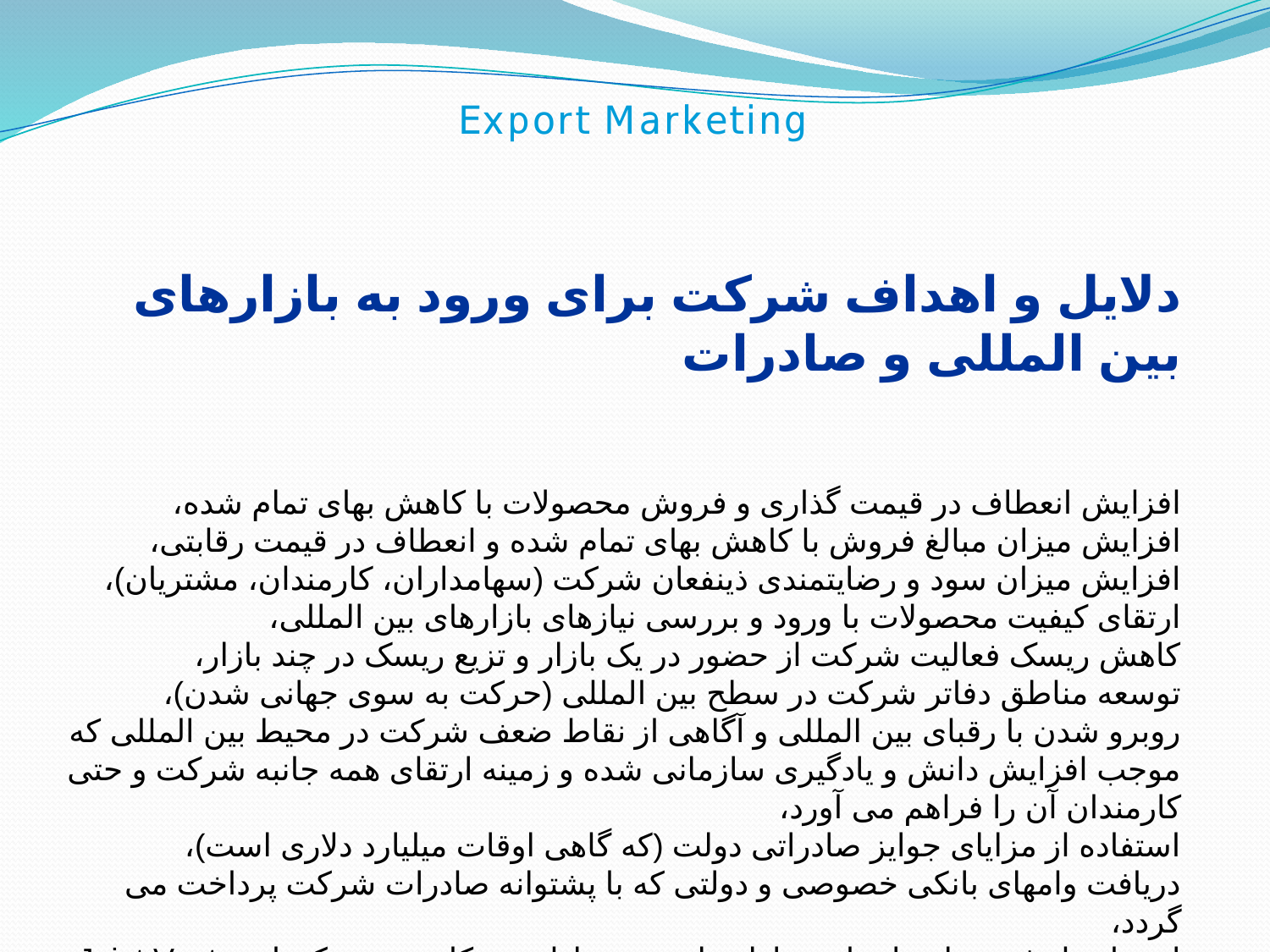

Export Marketing
دلايل و اهداف شرکت برای ورود به بازارهای بین المللی و صادرات

افزایش انعطاف در قیمت گذاری و فروش محصولات با کاهش بهای تمام شده،
افزایش میزان مبالغ فروش با کاهش بهای تمام شده و انعطاف در قیمت رقابتی،
افزایش میزان سود و رضایتمندی ذینفعان شرکت (سهامداران، کارمندان، مشتریان)،
ارتقای کیفیت محصولات با ورود و بررسی نیازهای بازارهای بین المللی،
کاهش ریسک فعالیت شرکت از حضور در یک بازار و تزیع ریسک در چند بازار،
توسعه مناطق دفاتر شرکت در سطح بین المللی (حرکت به سوی جهانی شدن)،
روبرو شدن با رقبای بین المللی و آگاهی از نقاط ضعف شرکت در محیط بین المللی که موجب افزایش دانش و یادگیری سازمانی شده و زمینه ارتقای همه جانبه شرکت و حتی کارمندان آن را فراهم می آورد،
استفاده از مزایای جوایز صادراتی دولت (که گاهی اوقات میلیارد دلاری است)،
دریافت وامهای بانکی خصوصی و دولتی که با پشتوانه صادرات شرکت پرداخت می گردد،
استفاده از فرصتهای ناشناخته بازار مانند پیشنهادات همکاری مشترک یا Joint Venture.